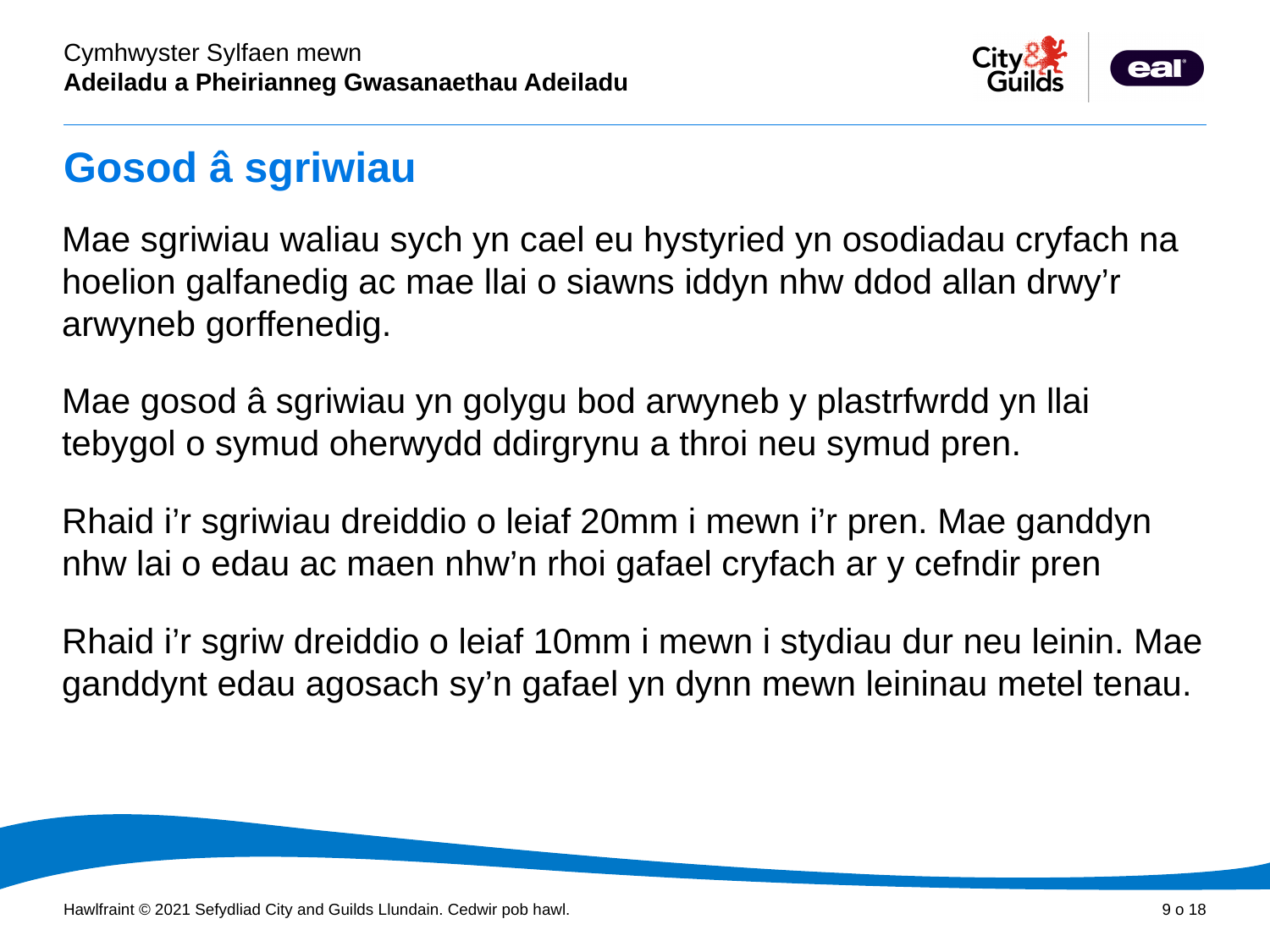

# Gosod â sgriwiau
Mae sgriwiau waliau sych yn cael eu hystyried yn osodiadau cryfach na hoelion galfanedig ac mae llai o siawns iddyn nhw ddod allan drwy’r arwyneb gorffenedig.
Mae gosod â sgriwiau yn golygu bod arwyneb y plastrfwrdd yn llai tebygol o symud oherwydd ddirgrynu a throi neu symud pren.
Rhaid i’r sgriwiau dreiddio o leiaf 20mm i mewn i’r pren. Mae ganddyn nhw lai o edau ac maen nhw’n rhoi gafael cryfach ar y cefndir pren
Rhaid i’r sgriw dreiddio o leiaf 10mm i mewn i stydiau dur neu leinin. Mae ganddynt edau agosach sy’n gafael yn dynn mewn leininau metel tenau.